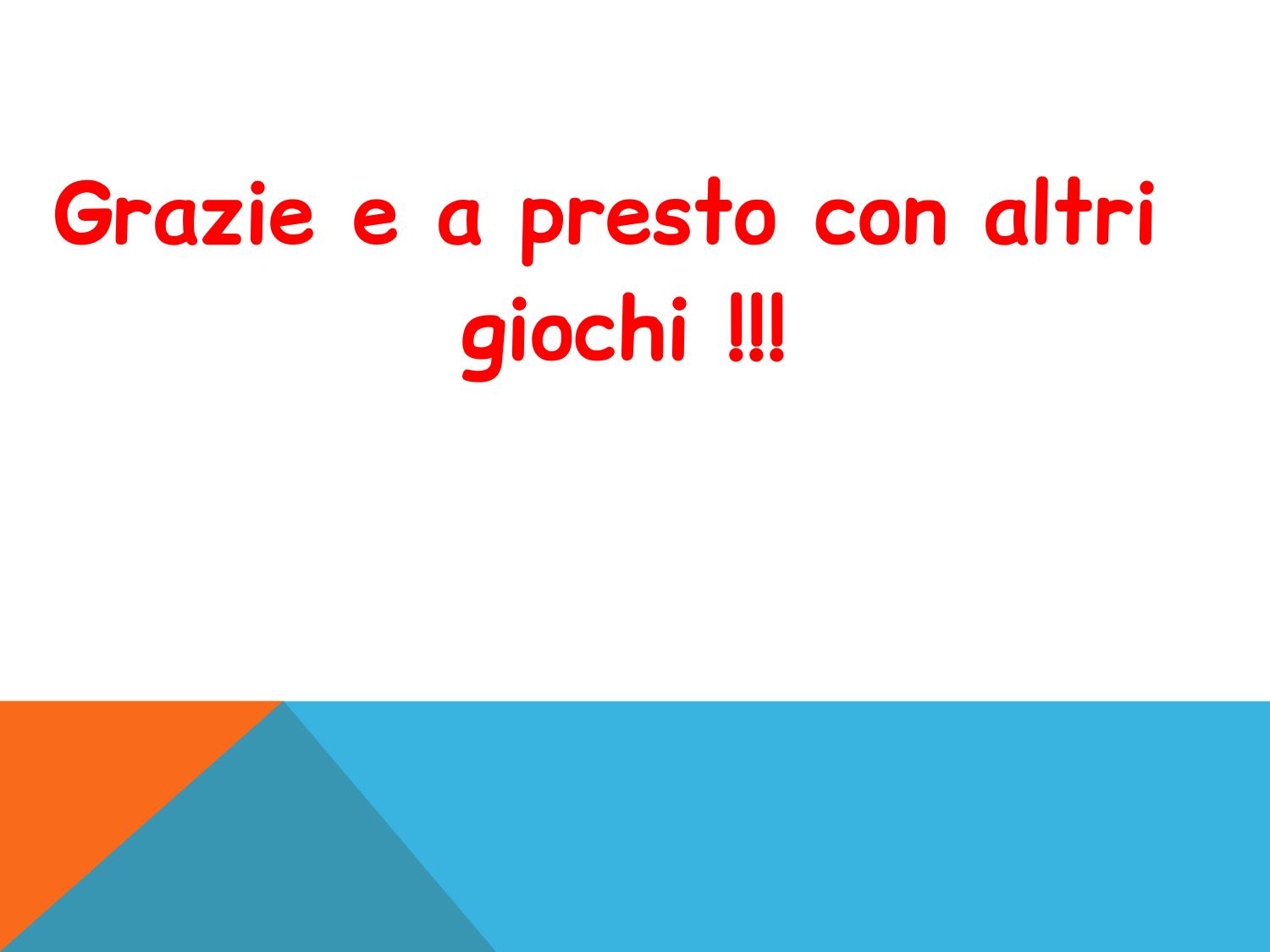

Grazie e a presto con altri
giochi !!!